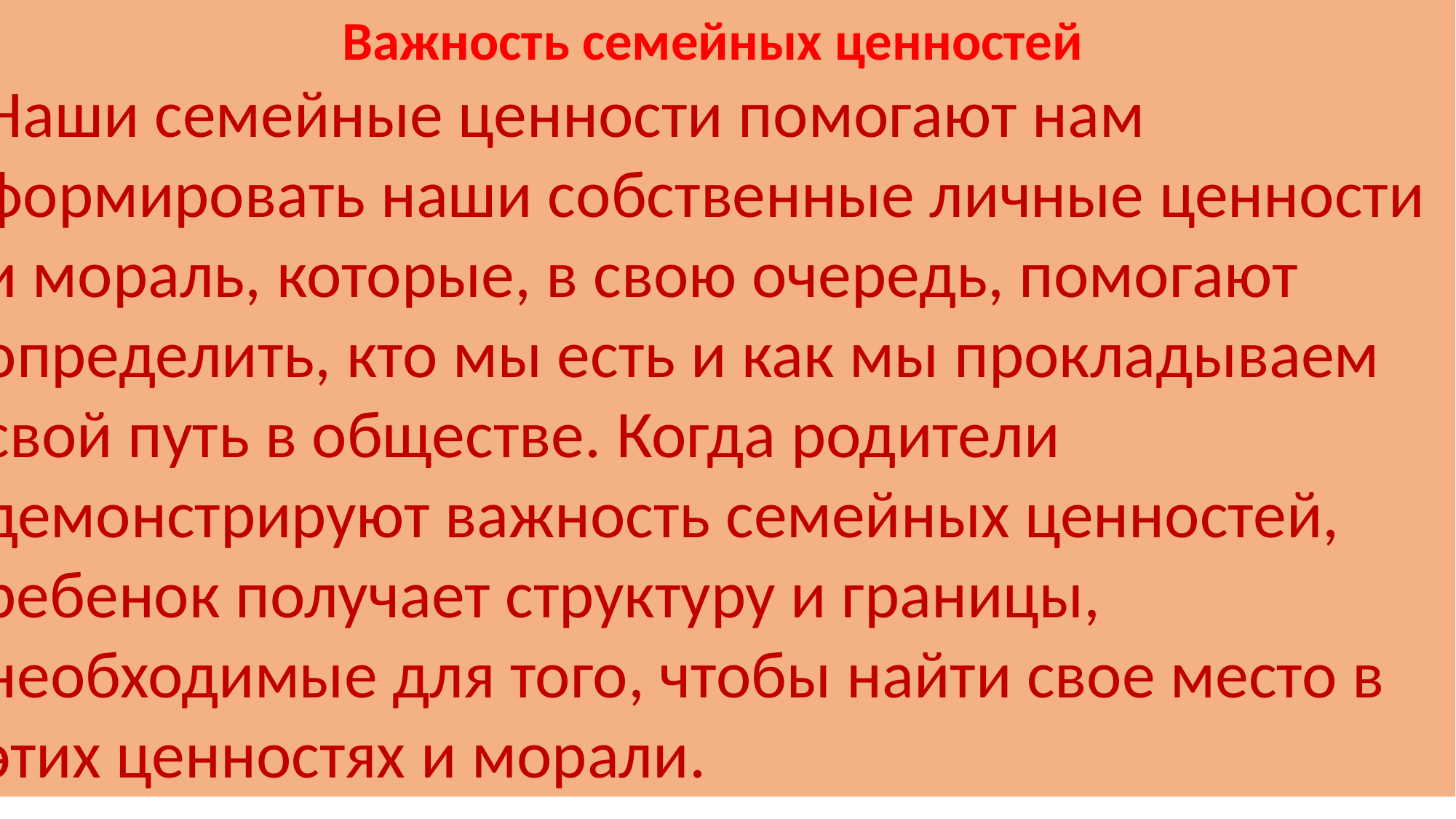

Важность семейных ценностей
Наши семейные ценности помогают нам формировать наши собственные личные ценности и мораль, которые, в свою очередь, помогают определить, кто мы есть и как мы прокладываем свой путь в обществе. Когда родители демонстрируют важность семейных ценностей, ребенок получает структуру и границы, необходимые для того, чтобы найти свое место в этих ценностях и морали.